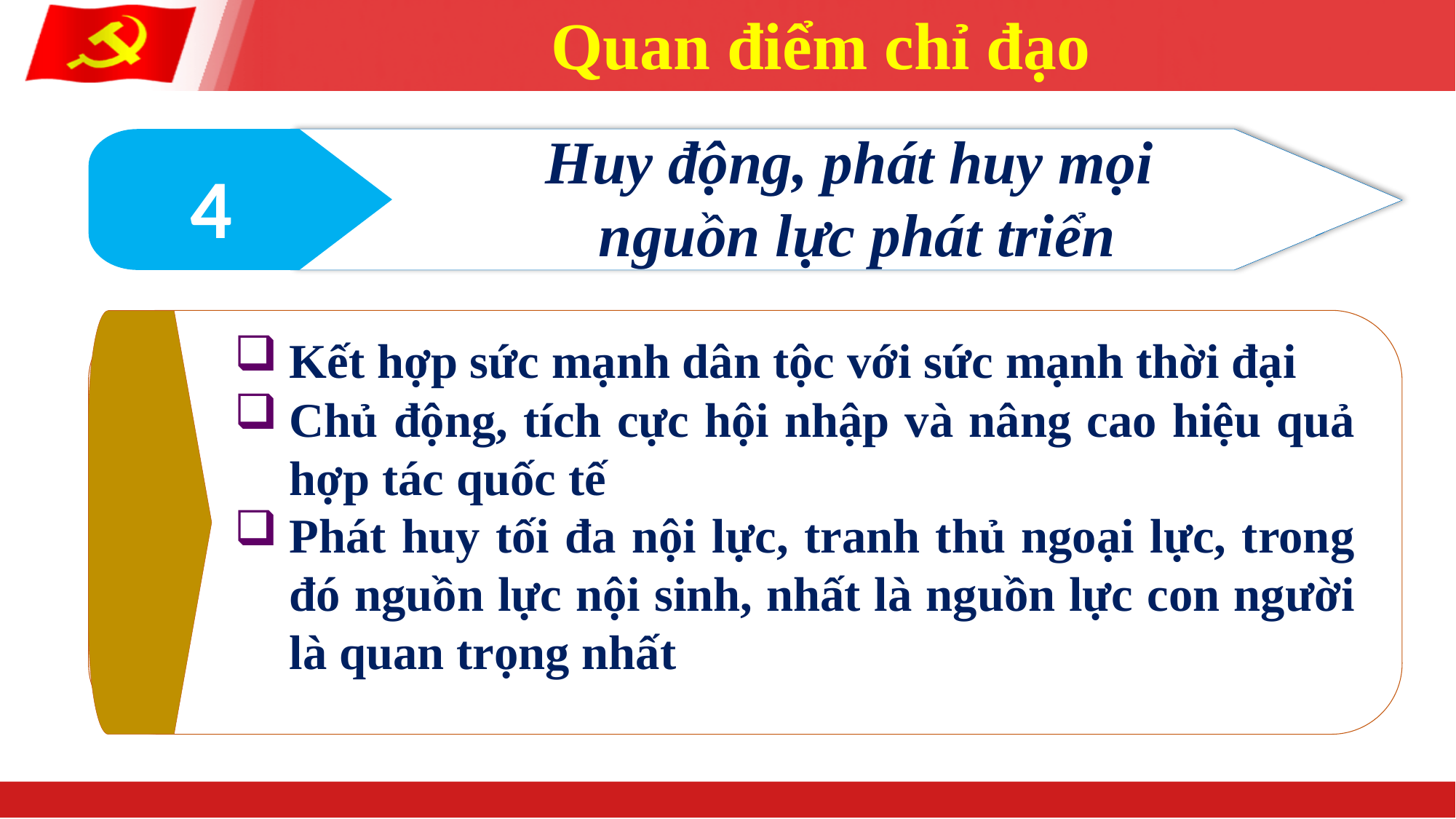

# Quan điểm chỉ đạo
Huy động, phát huy mọi
nguồn lực phát triển

4

Kết hợp sức mạnh dân tộc với sức mạnh thời đại
Chủ động, tích cực hội nhập và nâng cao hiệu quả hợp tác quốc tế
Phát huy tối đa nội lực, tranh thủ ngoại lực, trong đó nguồn lực nội sinh, nhất là nguồn lực con người là quan trọng nhất